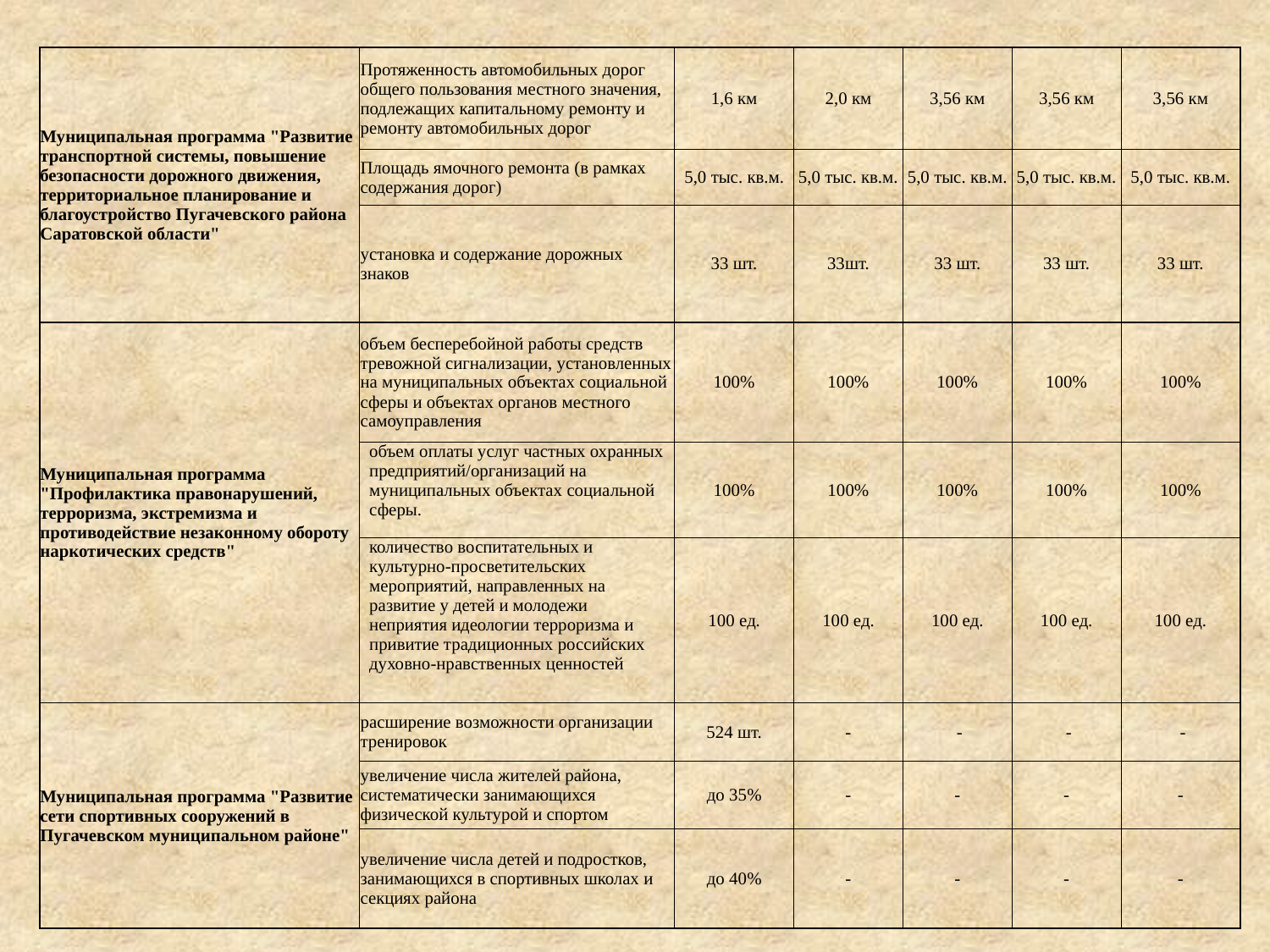

| Муниципальная программа "Развитие транспортной системы, повышение безопасности дорожного движения, территориальное планирование и благоустройство Пугачевского района Саратовской области" | Протяженность автомобильных дорог общего пользования местного значения, подлежащих капитальному ремонту и ремонту автомобильных дорог | 1,6 км | 2,0 км | 3,56 км | 3,56 км | 3,56 км |
| --- | --- | --- | --- | --- | --- | --- |
|  | Площадь ямочного ремонта (в рамках содержания дорог) | 5,0 тыс. кв.м. | 5,0 тыс. кв.м. | 5,0 тыс. кв.м. | 5,0 тыс. кв.м. | 5,0 тыс. кв.м. |
|  | установка и содержание дорожных знаков | 33 шт. | 33шт. | 33 шт. | 33 шт. | 33 шт. |
| Муниципальная программа "Профилактика правонарушений, терроризма, экстремизма и противодействие незаконному обороту наркотических средств" | объем бесперебойной работы средств тревожной сигнализации, установленных на муниципальных объектах социальной сферы и объектах органов местного самоуправления | 100% | 100% | 100% | 100% | 100% |
|  | объем оплаты услуг частных охранных предприятий/организаций на муниципальных объектах социальной сферы. | 100% | 100% | 100% | 100% | 100% |
|  | количество воспитательных и культурно-просветительских мероприятий, направленных на развитие у детей и молодежи неприятия идеологии терроризма и привитие традиционных российских духовно-нравственных ценностей | 100 ед. | 100 ед. | 100 ед. | 100 ед. | 100 ед. |
| Муниципальная программа "Развитие сети спортивных сооружений в Пугачевском муниципальном районе" | расширение возможности организации тренировок | 524 шт. | - | - | - | - |
|  | увеличение числа жителей района, систематически занимающихся физической культурой и спортом | до 35% | - | - | - | - |
|  | увеличение числа детей и подростков, занимающихся в спортивных школах и секциях района | до 40% | - | - | - | - |